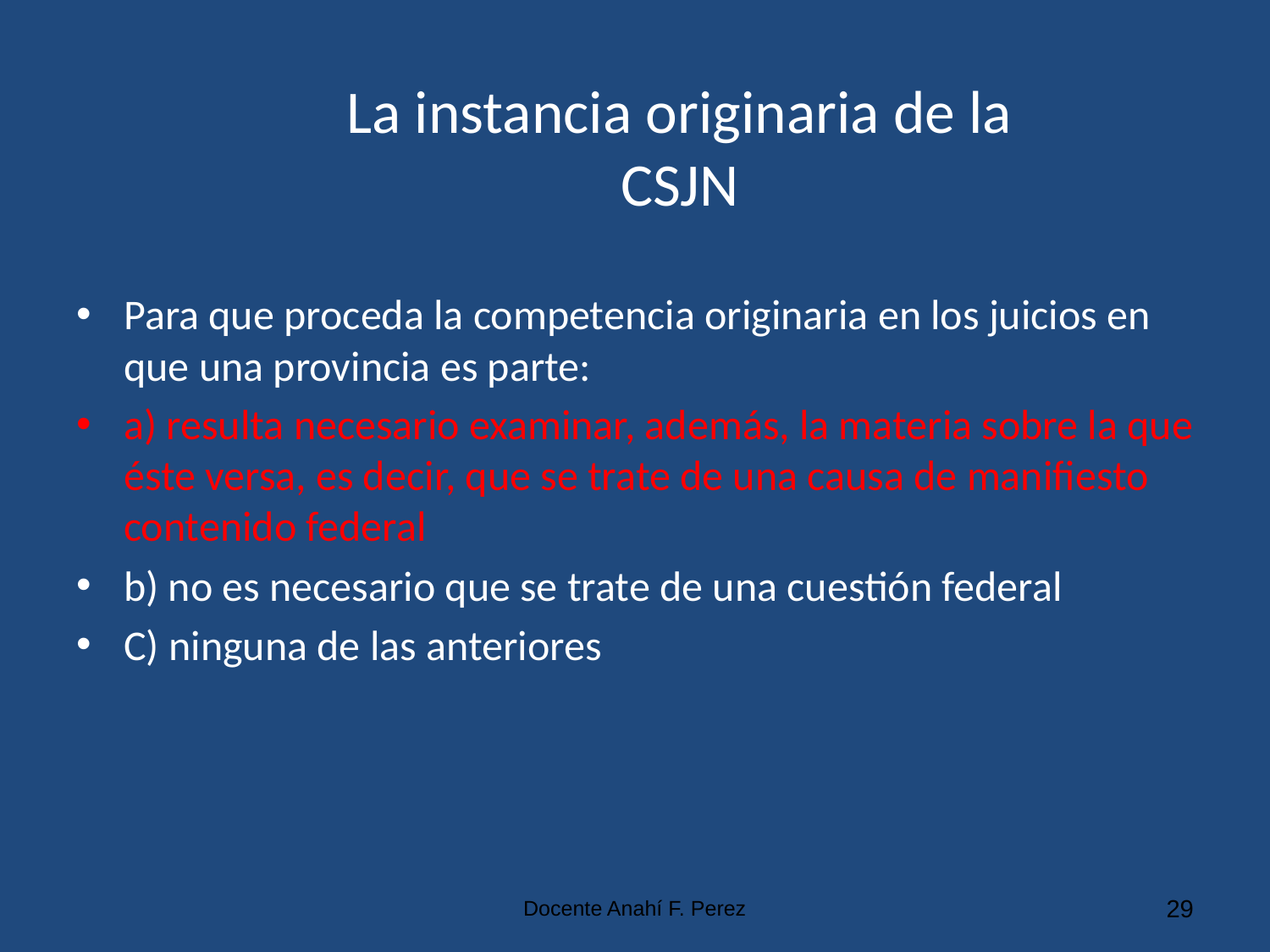

# La instancia originaria de la CSJN

Para que proceda la competencia originaria en los juicios en que una provincia es parte:
a) resulta necesario examinar, además, la materia sobre la que éste versa, es decir, que se trate de una causa de manifiesto contenido federal
b) no es necesario que se trate de una cuestión federal
C) ninguna de las anteriores

Docente Anahí F. Perez
29